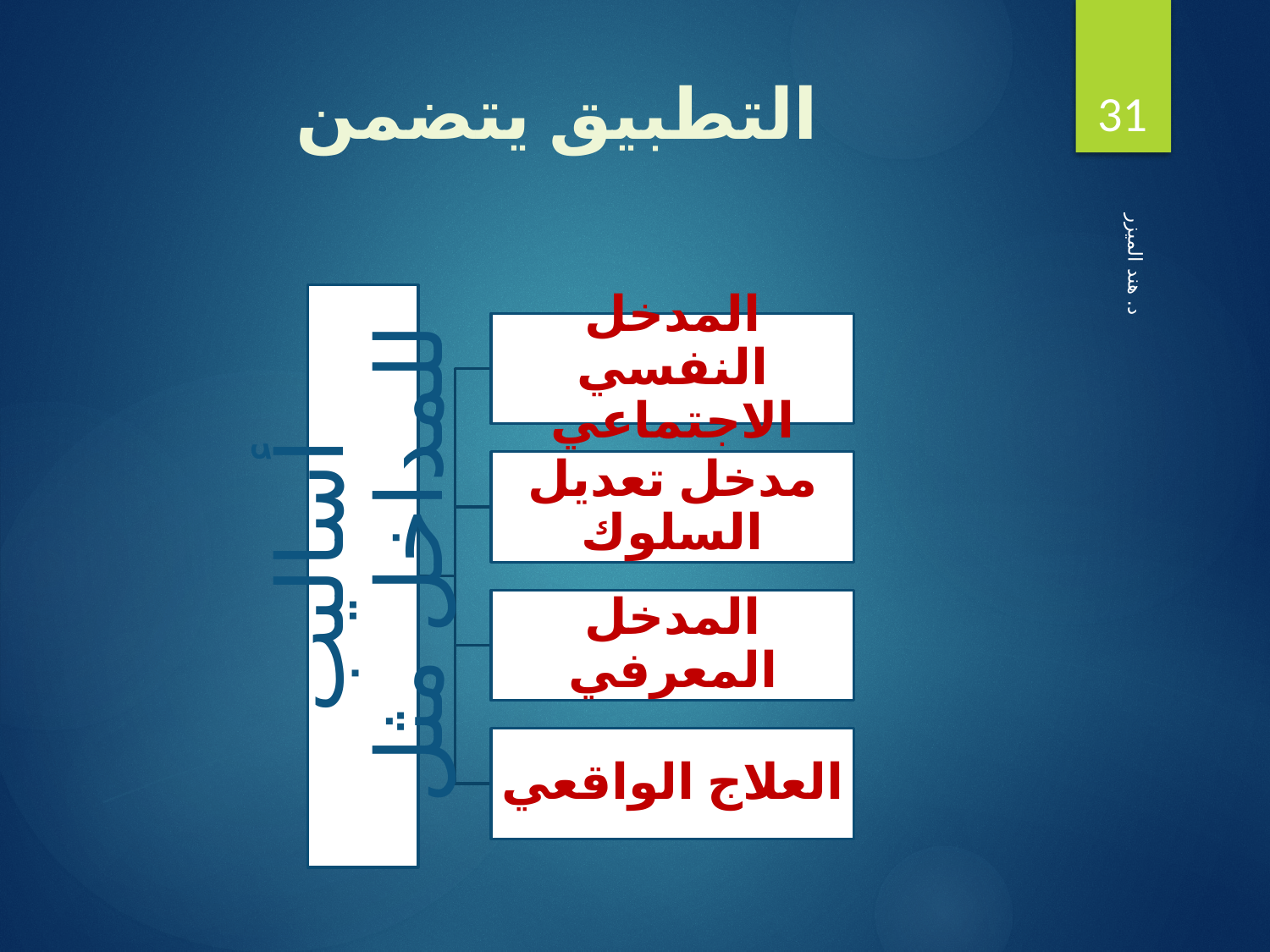

31
# التطبيق يتضمن

أساليب للمداخل مثل
المدخل النفسي الاجتماعي
مدخل تعديل السلوك
المدخل المعرفي
العلاج الواقعي
د. هند الميزر